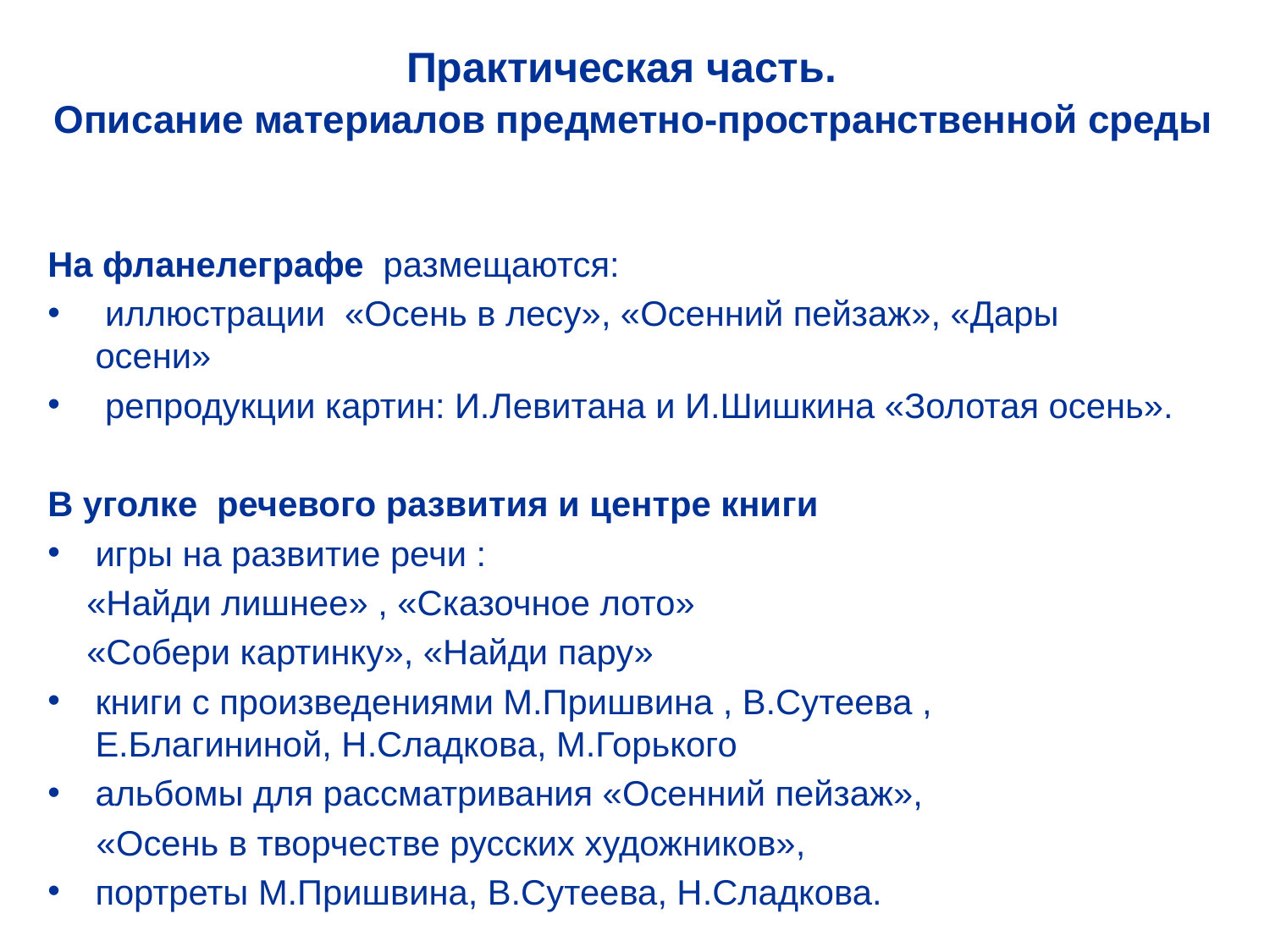

# Практическая часть. Описание материалов предметно-пространственной среды

На фланелеграфе  размещаются:
 иллюстрации  «Осень в лесу», «Осенний пейзаж», «Дары осени»
 репродукции картин: И.Левитана и И.Шишкина «Золотая осень».

В уголке  речевого развития и центре книги
игры на развитие речи :
    «Найди лишнее» , «Сказочное лото»
    «Собери картинку», «Найди пару»
книги с произведениями М.Пришвина , В.Сутеева ,  Е.Благининой, Н.Сладкова, М.Горького
альбомы для рассматривания «Осенний пейзаж»,
     «Осень в творчестве русских художников»,
портреты М.Пришвина, В.Сутеева, Н.Сладкова.